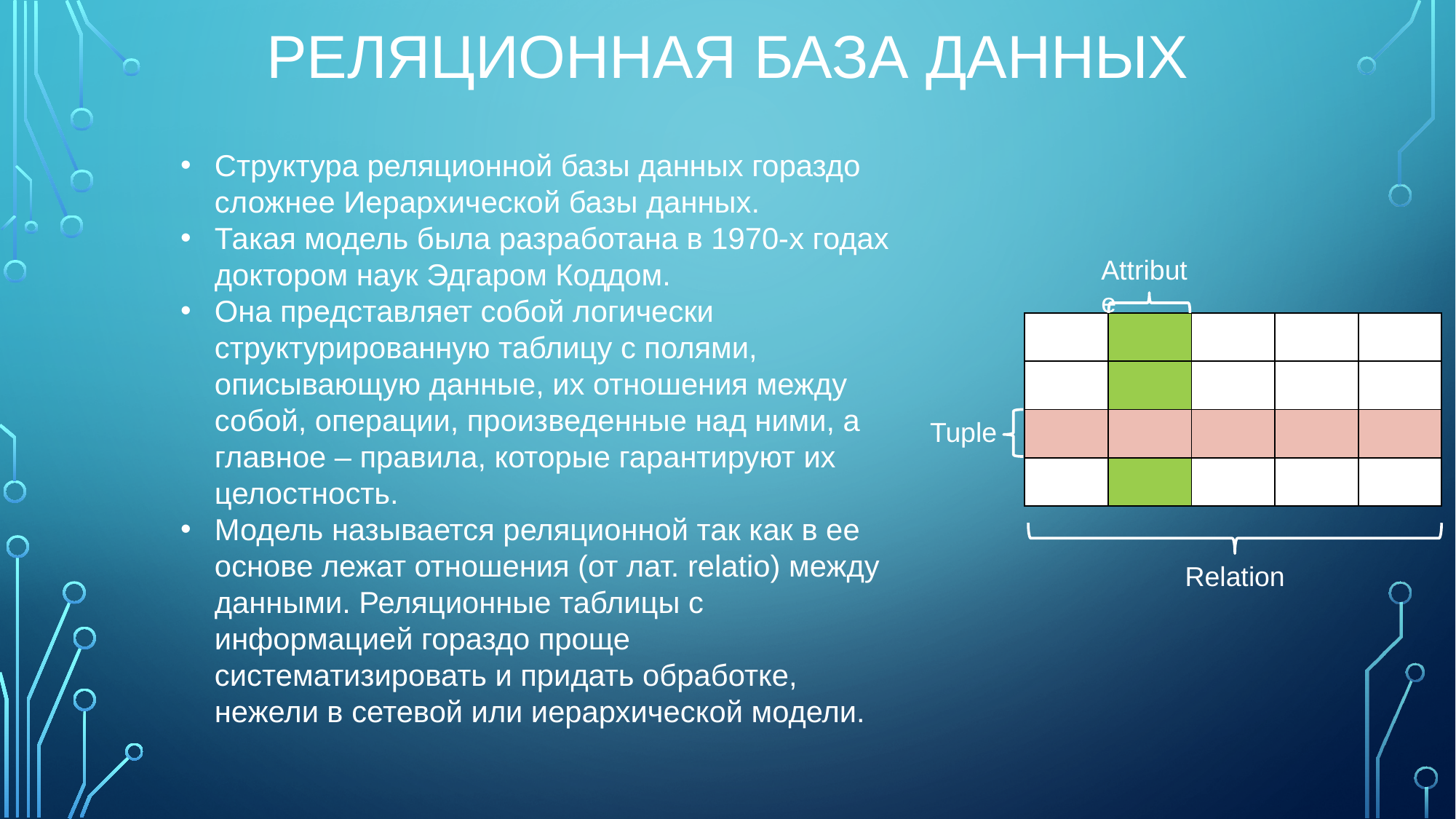

РЕЛЯЦИОННАЯ БАЗА ДАННЫХ
Структура реляционной базы данных гораздо сложнее Иерархической базы данных.
Такая модель была разработана в 1970-х годах доктором наук Эдгаром Коддом.
Она представляет собой логически структурированную таблицу с полями, описывающую данные, их отношения между собой, операции, произведенные над ними, а главное – правила, которые гарантируют их целостность.
Модель называется реляционной так как в ее основе лежат отношения (от лат. relatio) между данными. Реляционные таблицы с информацией гораздо проще систематизировать и придать обработке, нежели в сетевой или иерархической модели.
Attribute

|  |  |  |  |  |
| --- | --- | --- | --- | --- |
|  |  |  |  |  |
|  |  |  |  |  |
|  |  |  |  |  |

Tuple

Relation